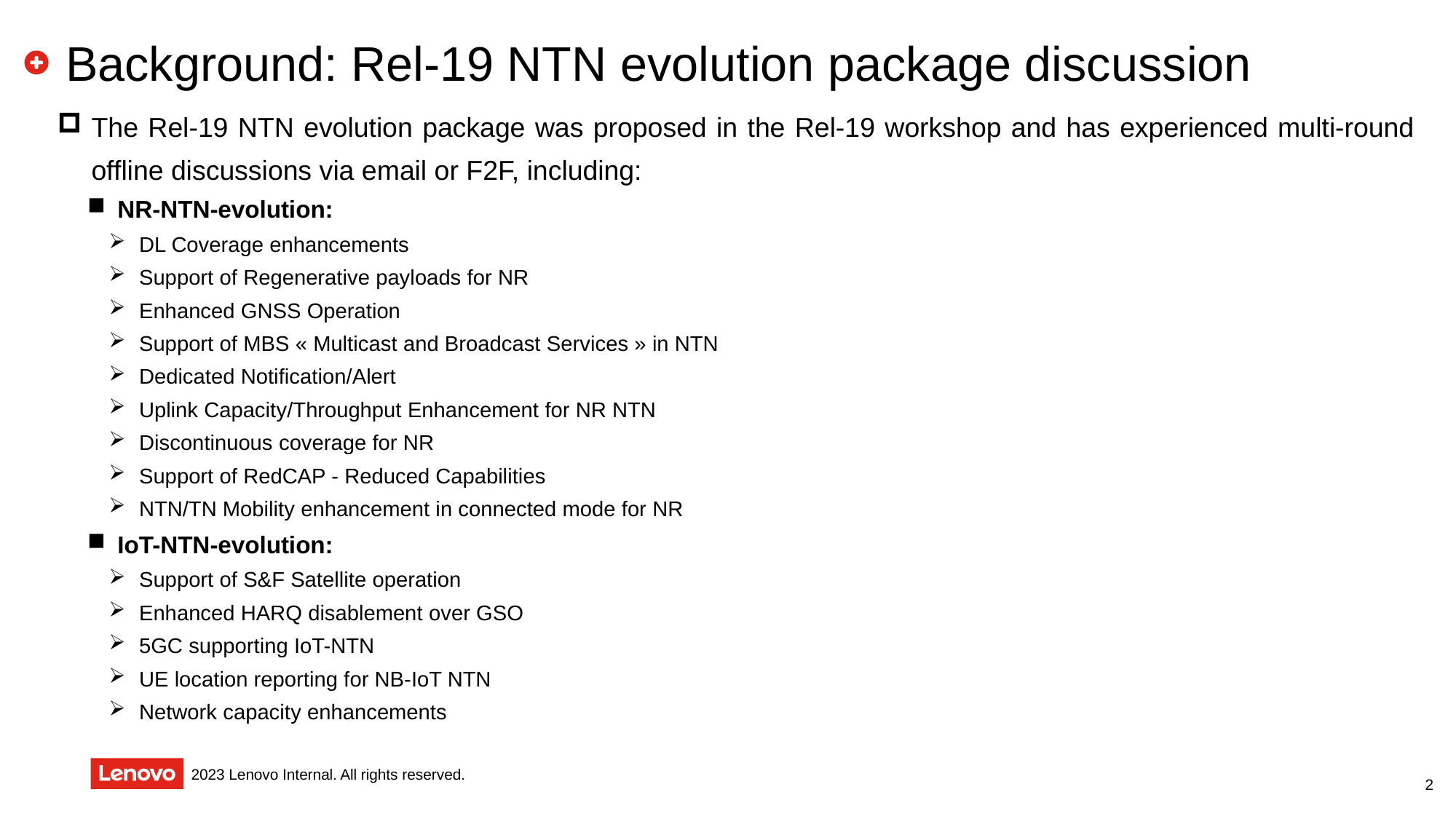

# Background: Rel-19 NTN evolution package discussion
The Rel-19 NTN evolution package was proposed in the Rel-19 workshop and has experienced multi-round offline discussions via email or F2F, including:
NR-NTN-evolution:
DL Coverage enhancements
Support of Regenerative payloads for NR
Enhanced GNSS Operation
Support of MBS « Multicast and Broadcast Services » in NTN
Dedicated Notification/Alert
Uplink Capacity/Throughput Enhancement for NR NTN
Discontinuous coverage for NR
Support of RedCAP - Reduced Capabilities
NTN/TN Mobility enhancement in connected mode for NR
IoT-NTN-evolution:
Support of S&F Satellite operation
Enhanced HARQ disablement over GSO
5GC supporting IoT-NTN
UE location reporting for NB-IoT NTN
Network capacity enhancements